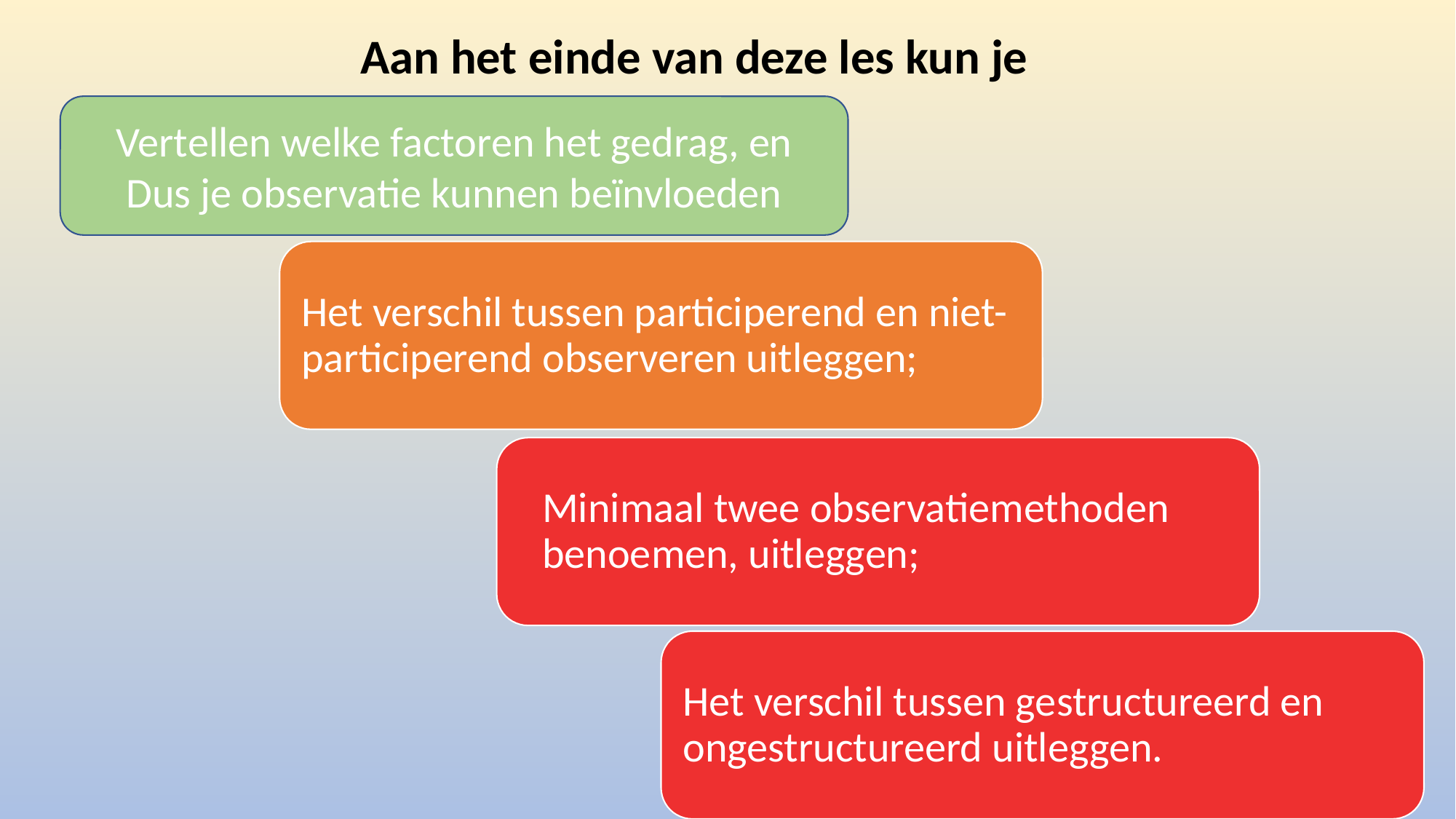

Aan het einde van deze les kun je
Vertellen welke factoren het gedrag, en
Dus je observatie kunnen beïnvloeden

Het verschil tussen participerend en niet-participerend observeren uitleggen;

Minimaal twee observatiemethoden benoemen, uitleggen;

Het verschil tussen gestructureerd en ongestructureerd uitleggen.